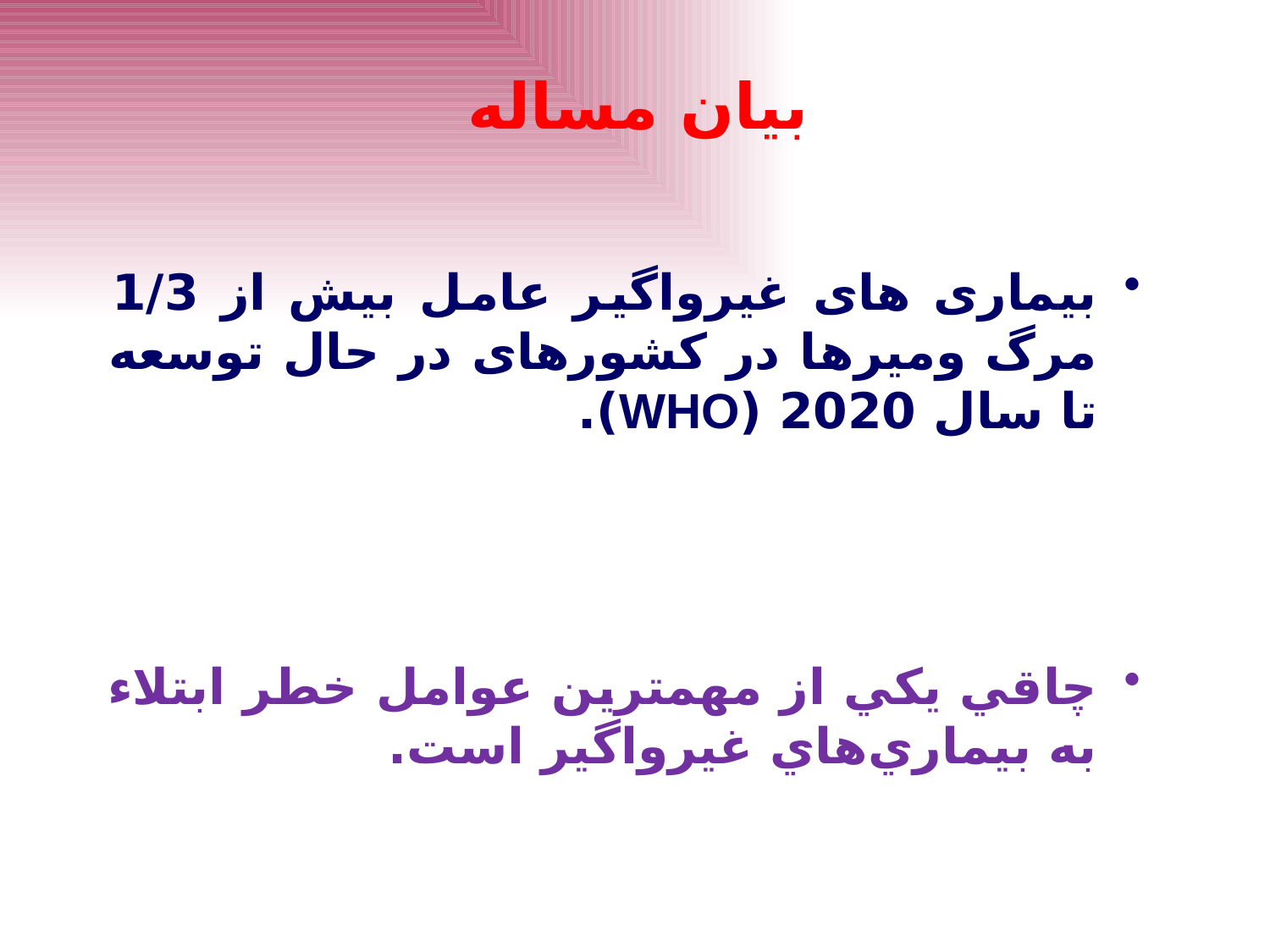

بیان مساله
بیماری های غیرواگیر عامل بیش از 1/3 مرگ ومیرها در کشورهای در حال توسعه تا سال 2020 (WHO).

چاقي يكي از مهمترين عوامل خطر ابتلاء به بيماري‌هاي غيرواگير است.